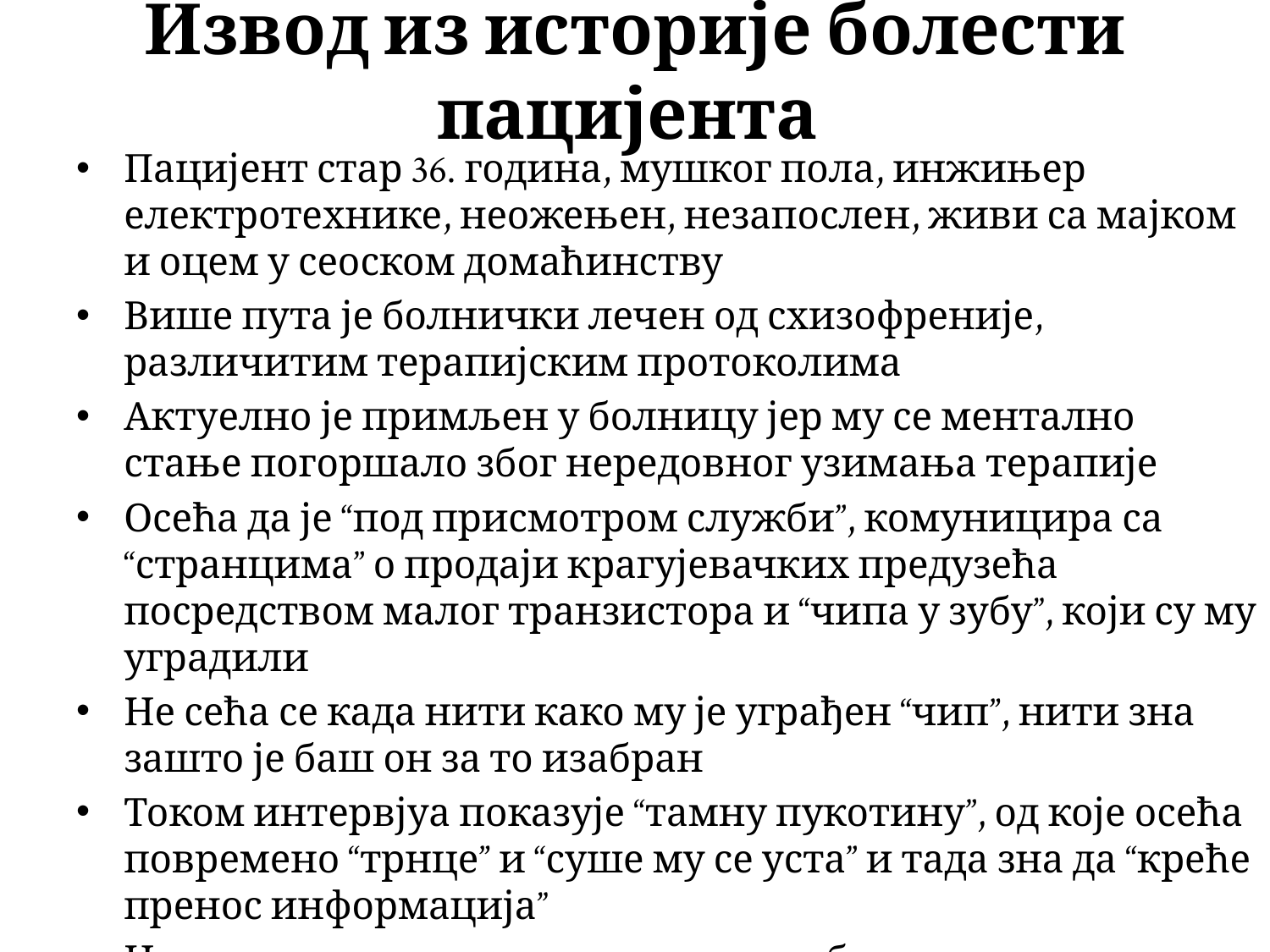

# Извод из историје болести пацијента
Пацијент стар 36. година, мушког пола, инжињер електротехнике, неожењен, незапослен, живи са мајком и оцем у сеоском домаћинству
Више пута је болнички лечен од схизофреније, различитим терапијским протоколима
Актуелно је примљен у болницу јер му се ментално стање погоршало због нередовног узимања терапије
Осећа да је “под присмотром служби”, комуницира са “странцима” о продаји крагујевачких предузећа посредством малог транзистора и “чипа у зубу”, који су му уградили
Не сећа се када нити како му је уграђен “чип”, нити зна зашто је баш он за то изабран
Током интервјуа показује “тамну пукотину”, од које осећа повремено “трнце” и “суше му се уста” и тада зна да “креће пренос информација”
Неповерљив према непознатим особама